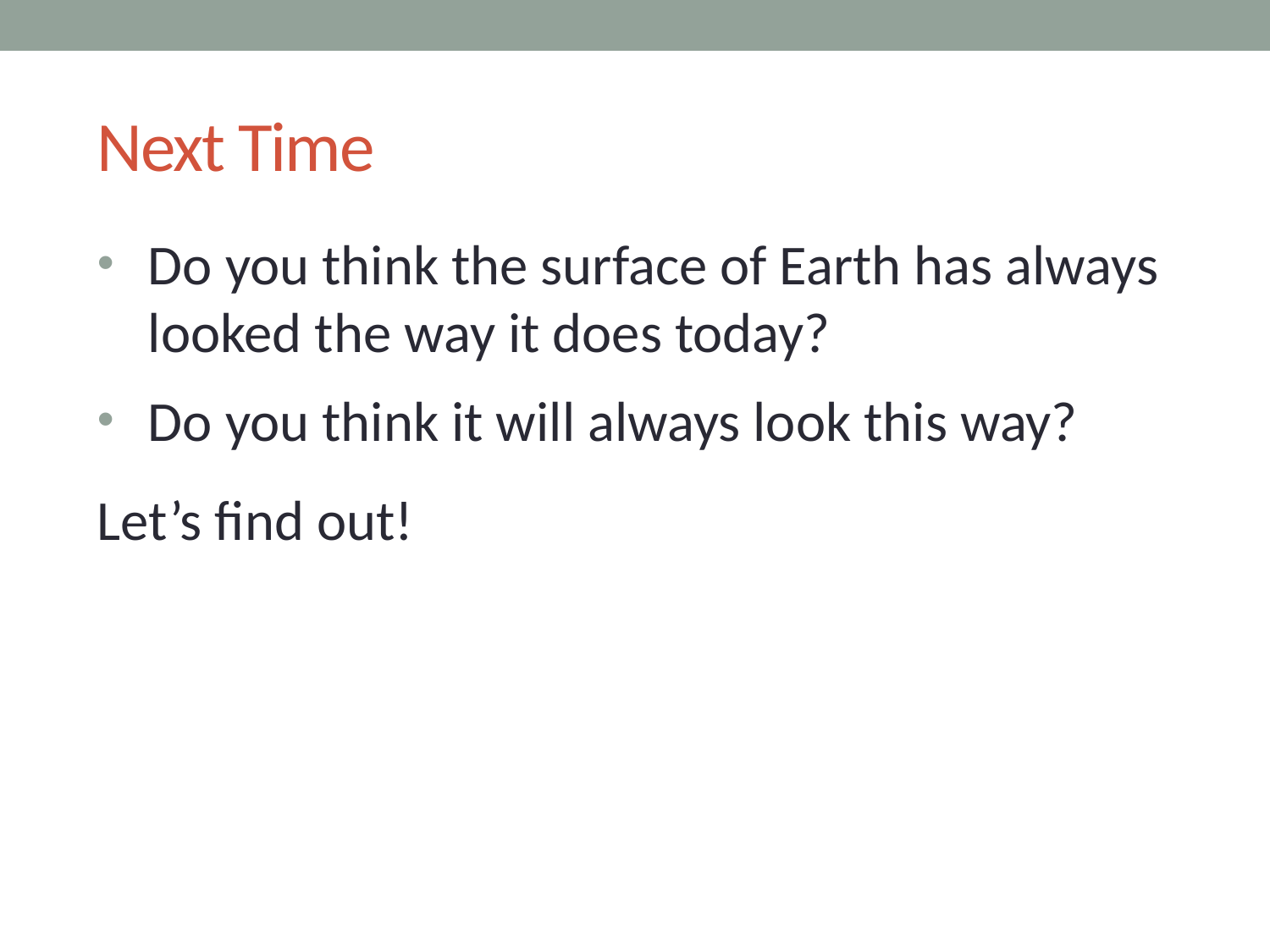

# Next Time
Do you think the surface of Earth has always looked the way it does today?
Do you think it will always look this way?
Let’s find out!